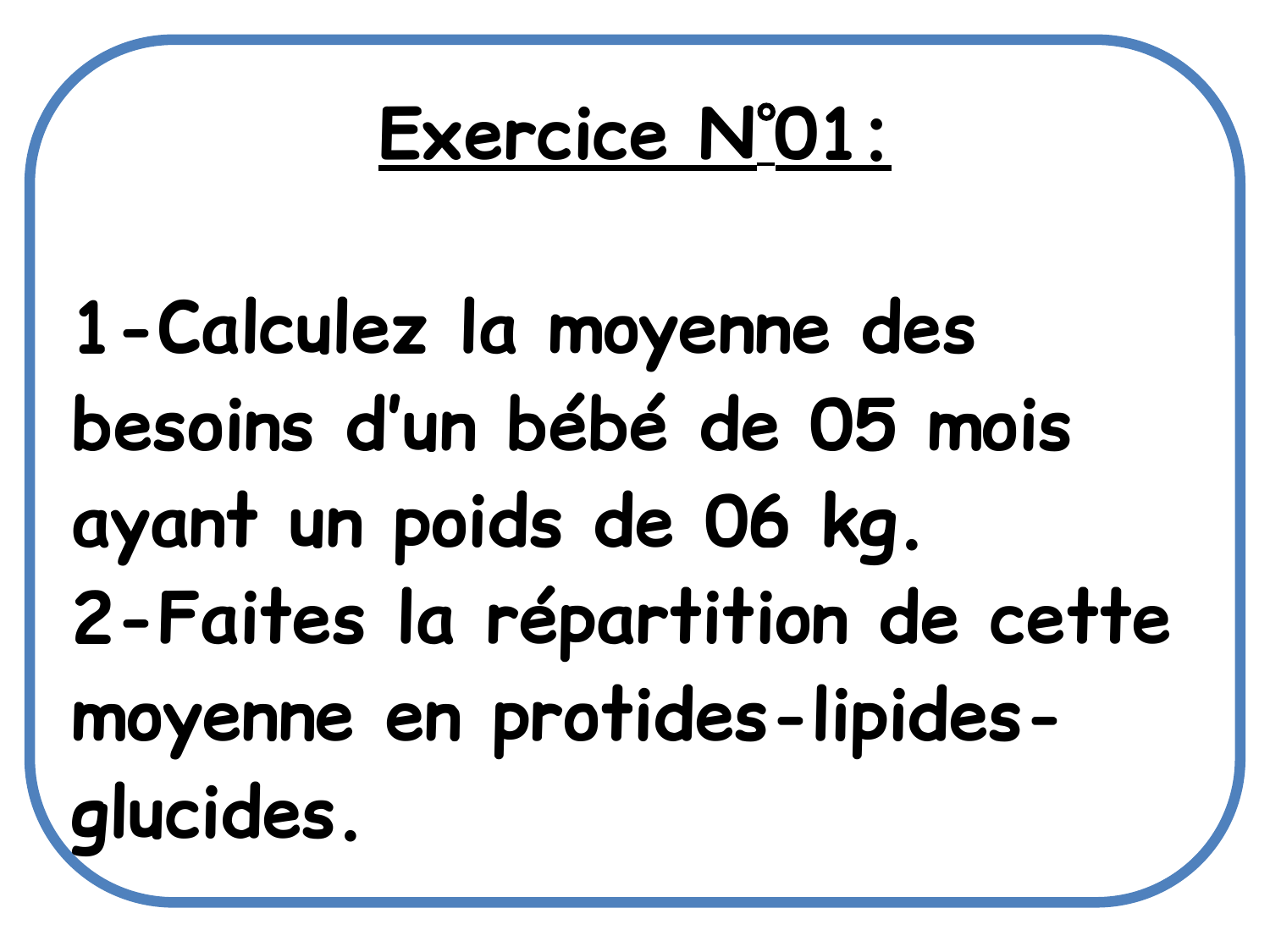

Exercice N°01:

1-Calculez la moyenne des besoins d’un bébé de 05 mois ayant un poids de 06 kg.
2-Faites la répartition de cette moyenne en protides-lipides-glucides.